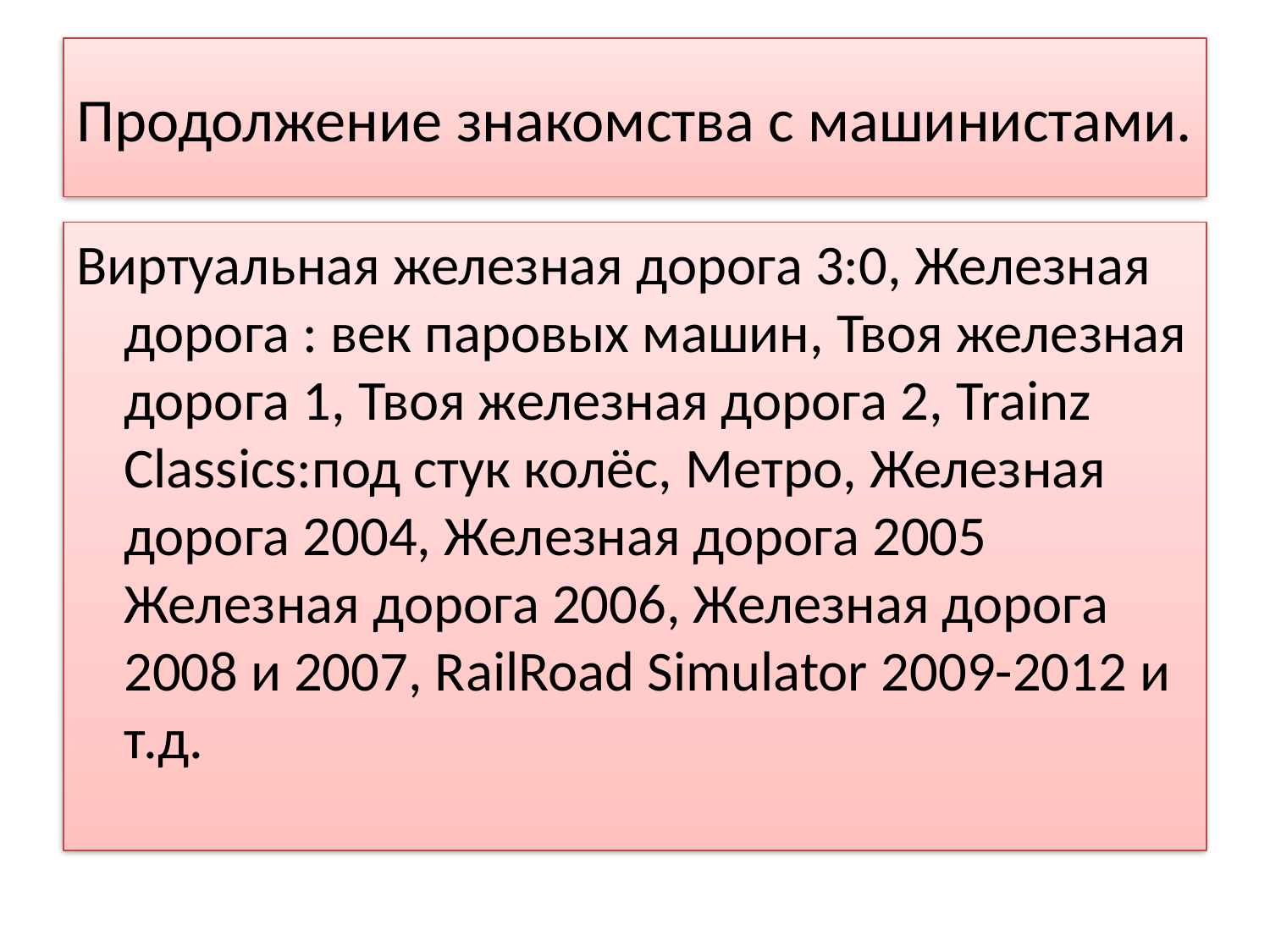

# Продолжение знакомства с машинистами.
Виртуальная железная дорога 3:0, Железная дорога : век паровых машин, Твоя железная дорога 1, Твоя железная дорога 2, Trainz Classics:под стук колёс, Метро, Железная дорога 2004, Железная дорога 2005 Железная дорога 2006, Железная дорога 2008 и 2007, RailRoad Simulator 2009-2012 и т.д.